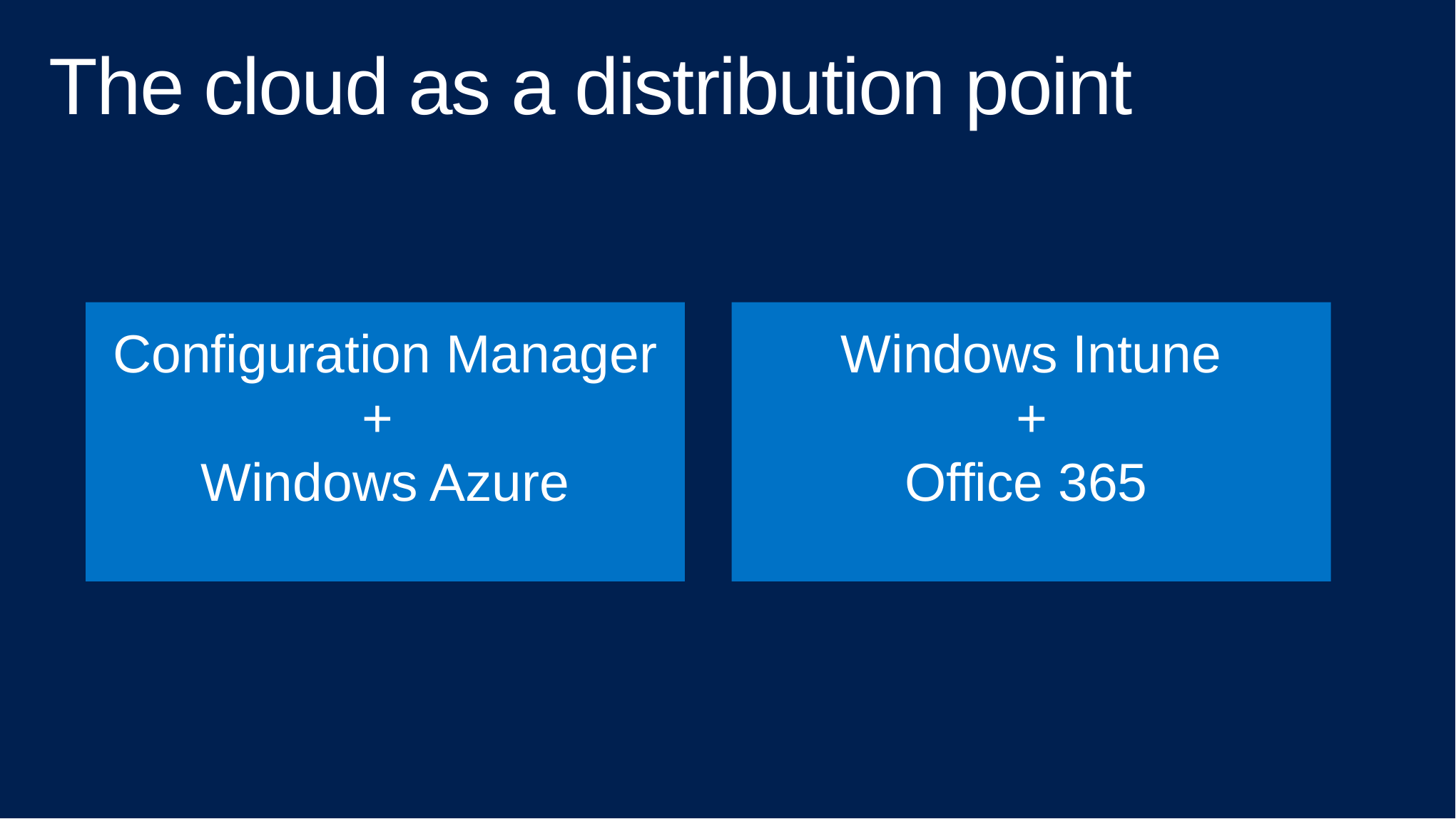

# The cloud as a distribution point
Configuration Manager +
Windows Azure
Windows Intune
+
Office 365